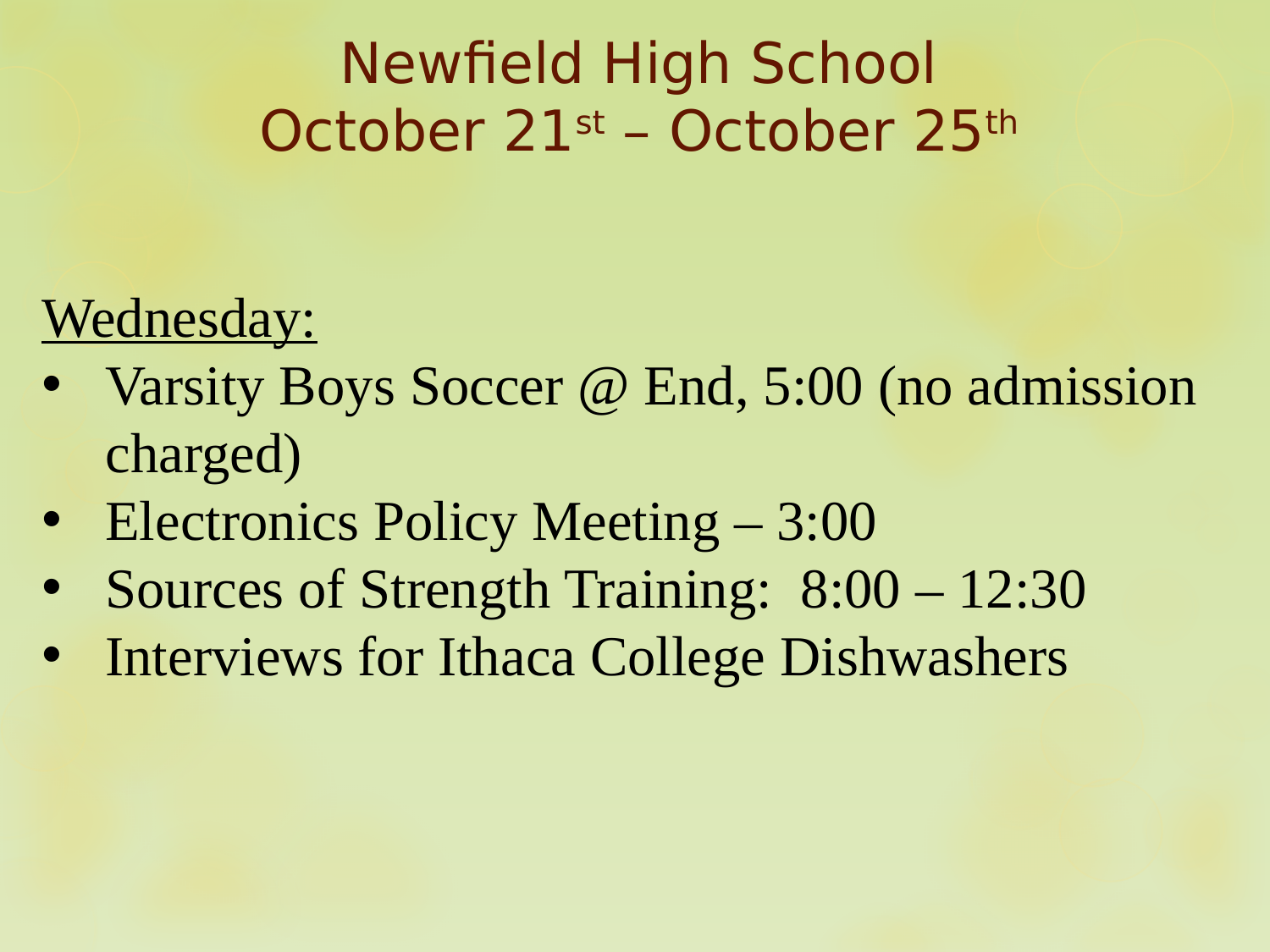

Newfield High School
October 21st – October 25th
Wednesday:
Varsity Boys Soccer @ End, 5:00 (no admission charged)
Electronics Policy Meeting – 3:00
Sources of Strength Training:  8:00 – 12:30
Interviews for Ithaca College Dishwashers